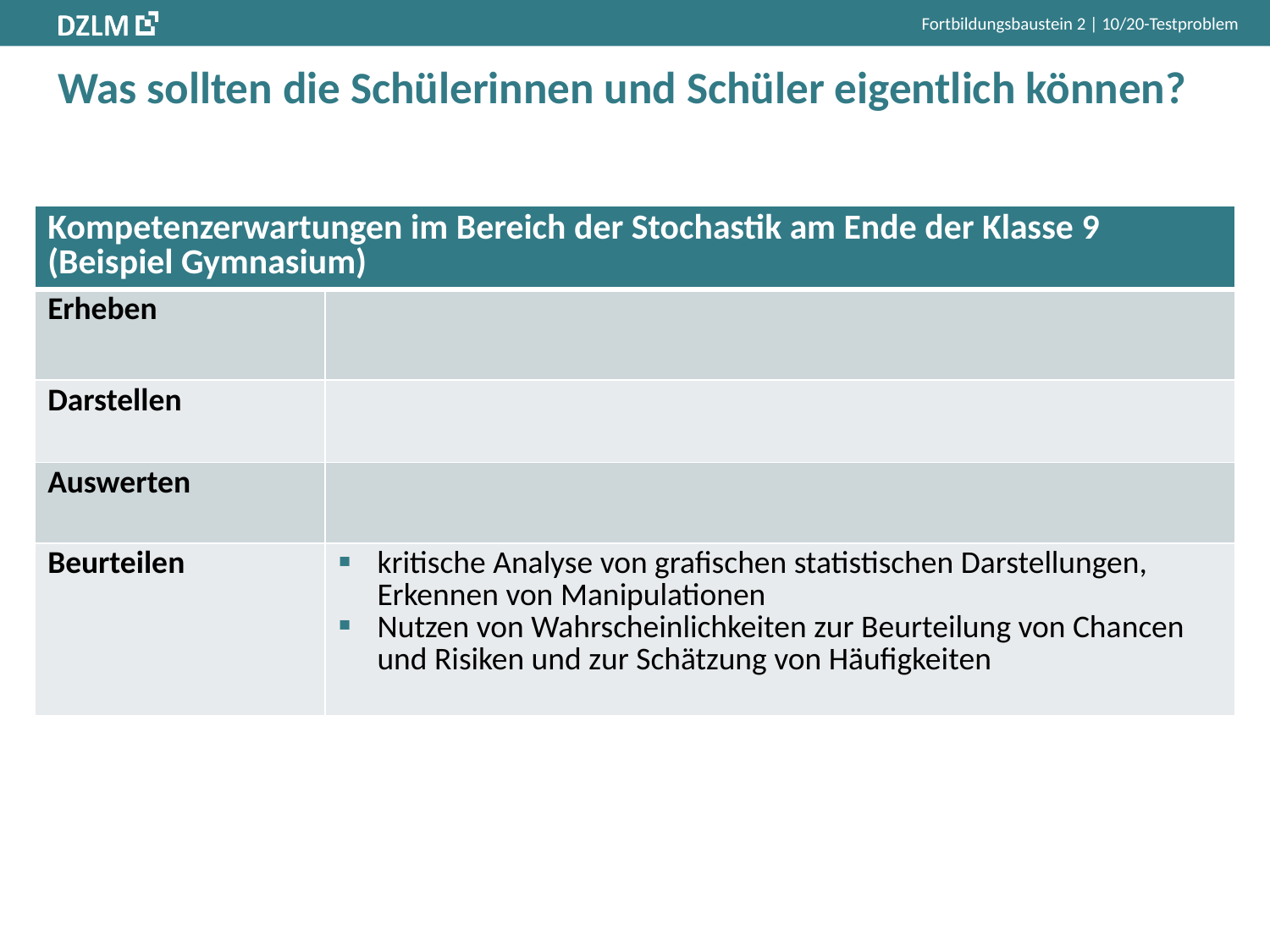

Fortbildungsbaustein 2 | 10/20-Testproblem
# Was sollten die Schülerinnen und Schüler eigentlich können?
| Kompetenzerwartungen im Bereich der Stochastik am Ende der Klasse 9 (Beispiel Gymnasium) |  |
| --- | --- |
| Erheben |  |
| Darstellen |  |
| Auswerten |  |
| Beurteilen | kritische Analyse von grafischen statistischen Darstellungen, Erkennen von Manipulationen Nutzen von Wahrscheinlichkeiten zur Beurteilung von Chancen und Risiken und zur Schätzung von Häufigkeiten |